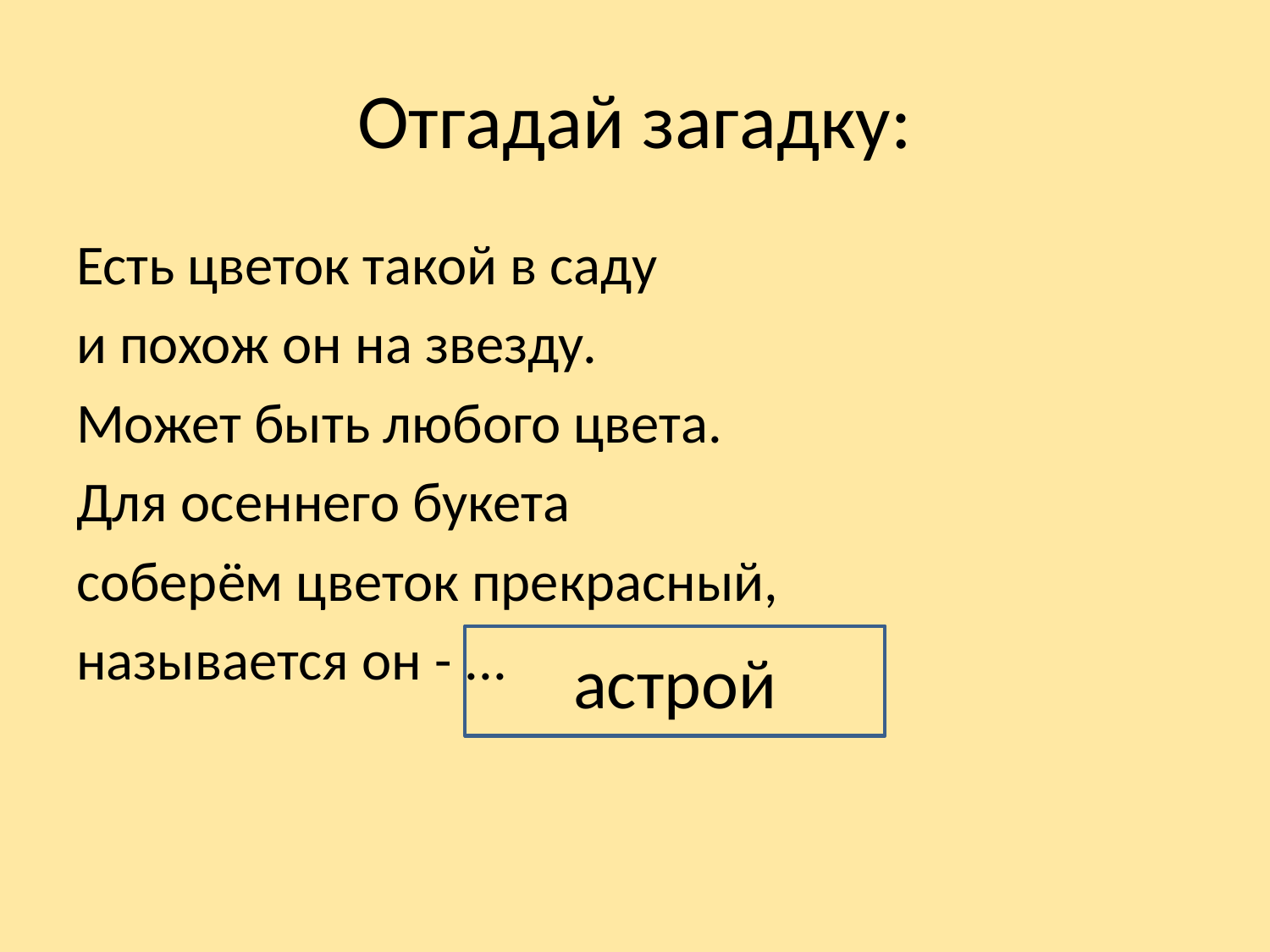

# Отгадай загадку:
Есть цветок такой в саду
и похож он на звезду.
Может быть любого цвета.
Для осеннего букета
соберём цветок прекрасный,
называется он - ...
астрой